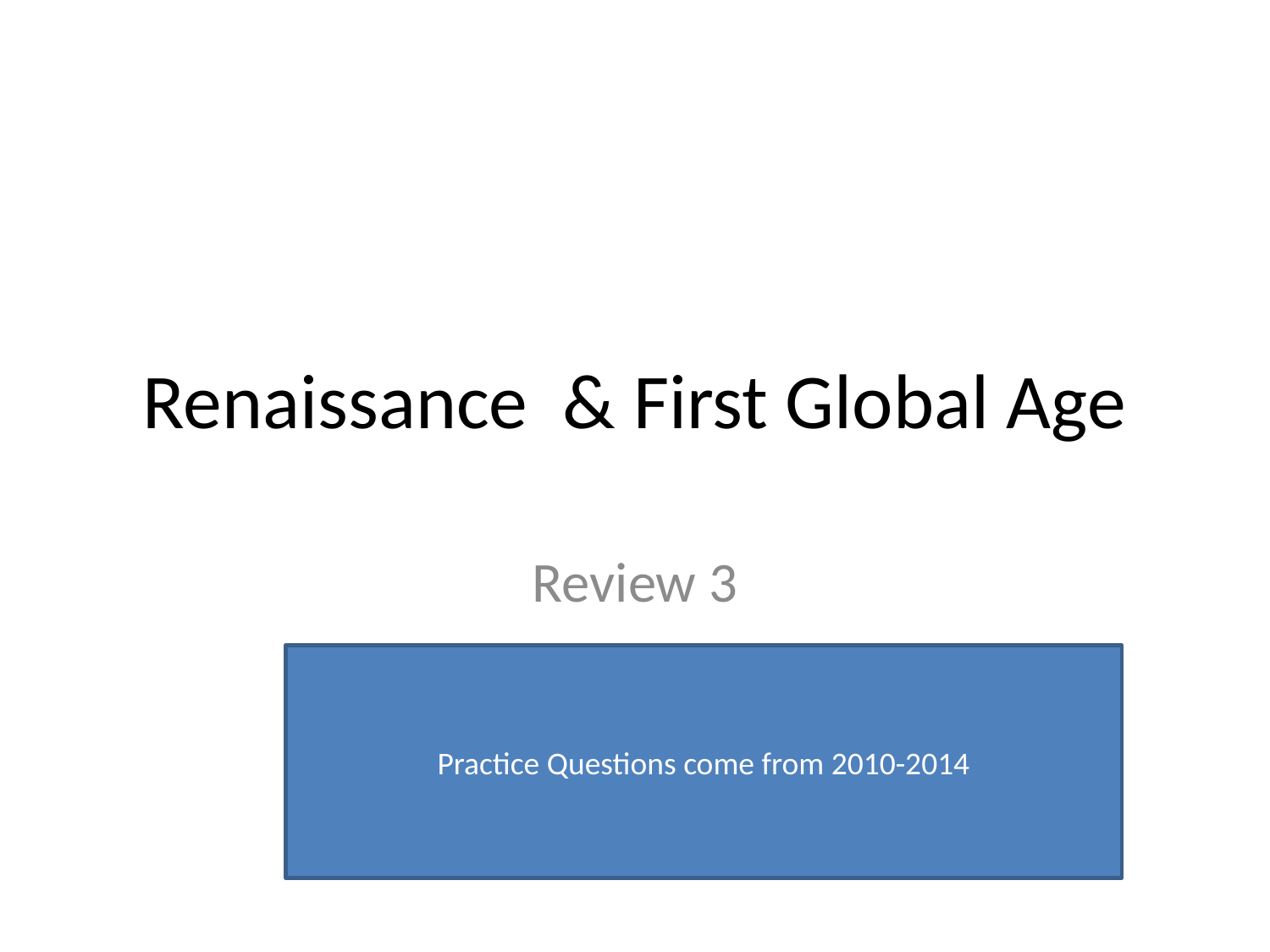

# Renaissance  & First Global Age
Review 3
Practice Questions come from 2010-2014